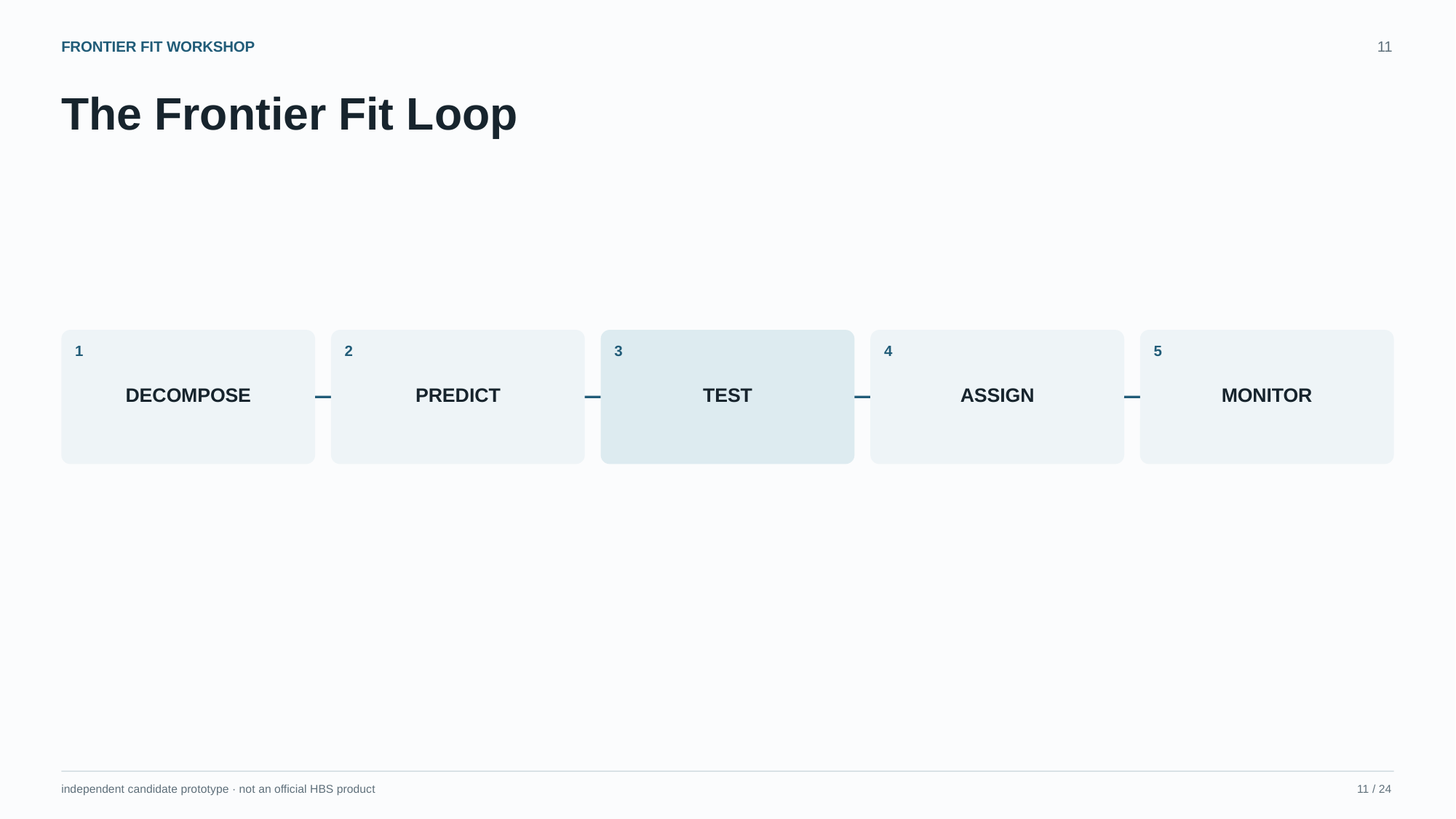

FRONTIER FIT WORKSHOP
11
The Frontier Fit Loop

1
2
3
4
5
DECOMPOSE
PREDICT
TEST
ASSIGN
MONITOR
independent candidate prototype · not an official HBS product
11 / 24